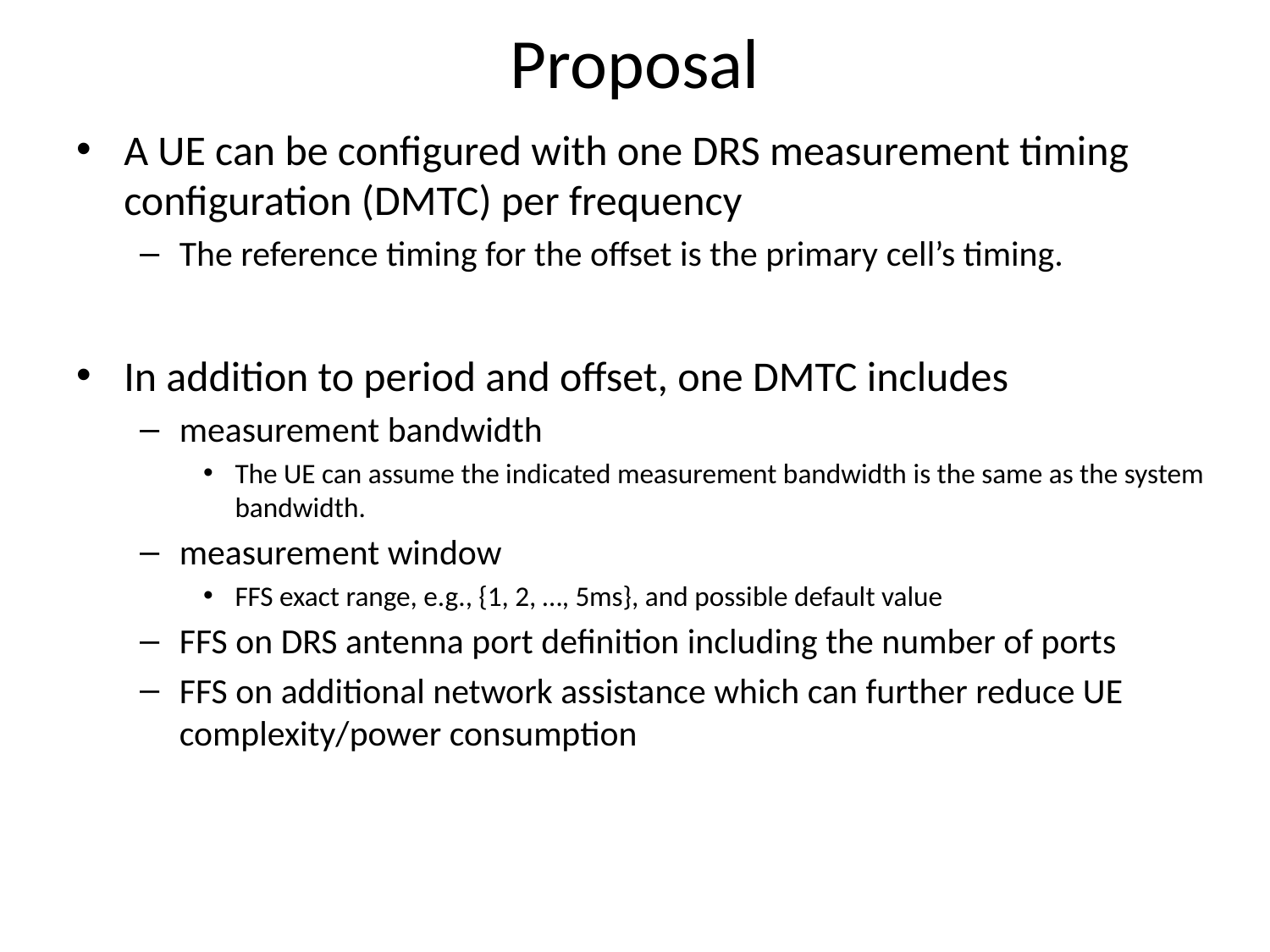

Proposal
A UE can be configured with one DRS measurement timing configuration (DMTC) per frequency
The reference timing for the offset is the primary cell’s timing.

In addition to period and offset, one DMTC includes
measurement bandwidth
The UE can assume the indicated measurement bandwidth is the same as the system bandwidth.
measurement window
FFS exact range, e.g., {1, 2, …, 5ms}, and possible default value
FFS on DRS antenna port definition including the number of ports
FFS on additional network assistance which can further reduce UE complexity/power consumption